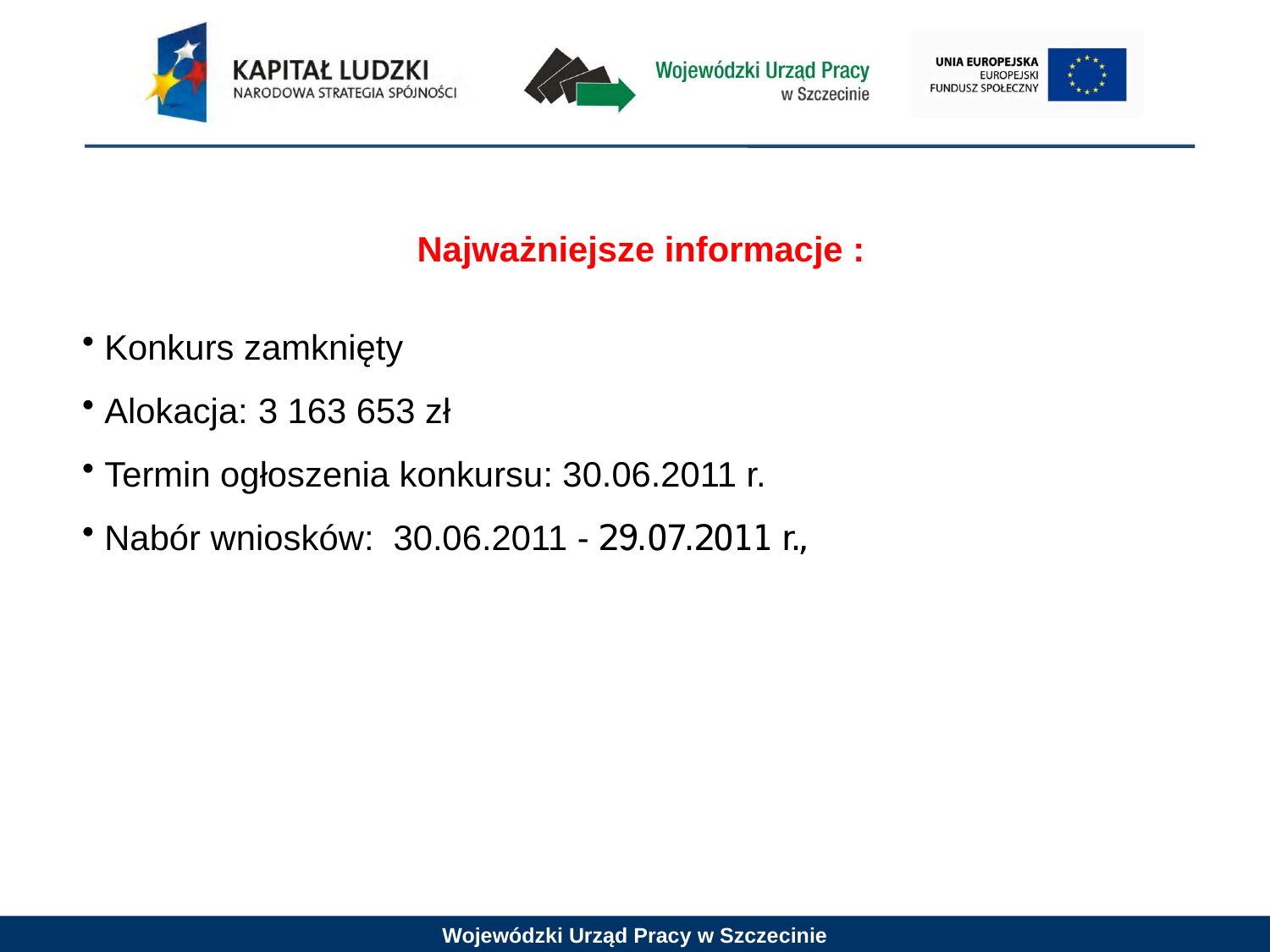

Najważniejsze informacje :

 Konkurs zamknięty
 Alokacja: 3 163 653 zł
 Termin ogłoszenia konkursu: 30.06.2011 r.
 Nabór wniosków:  30.06.2011 - 29.07.2011 r.,